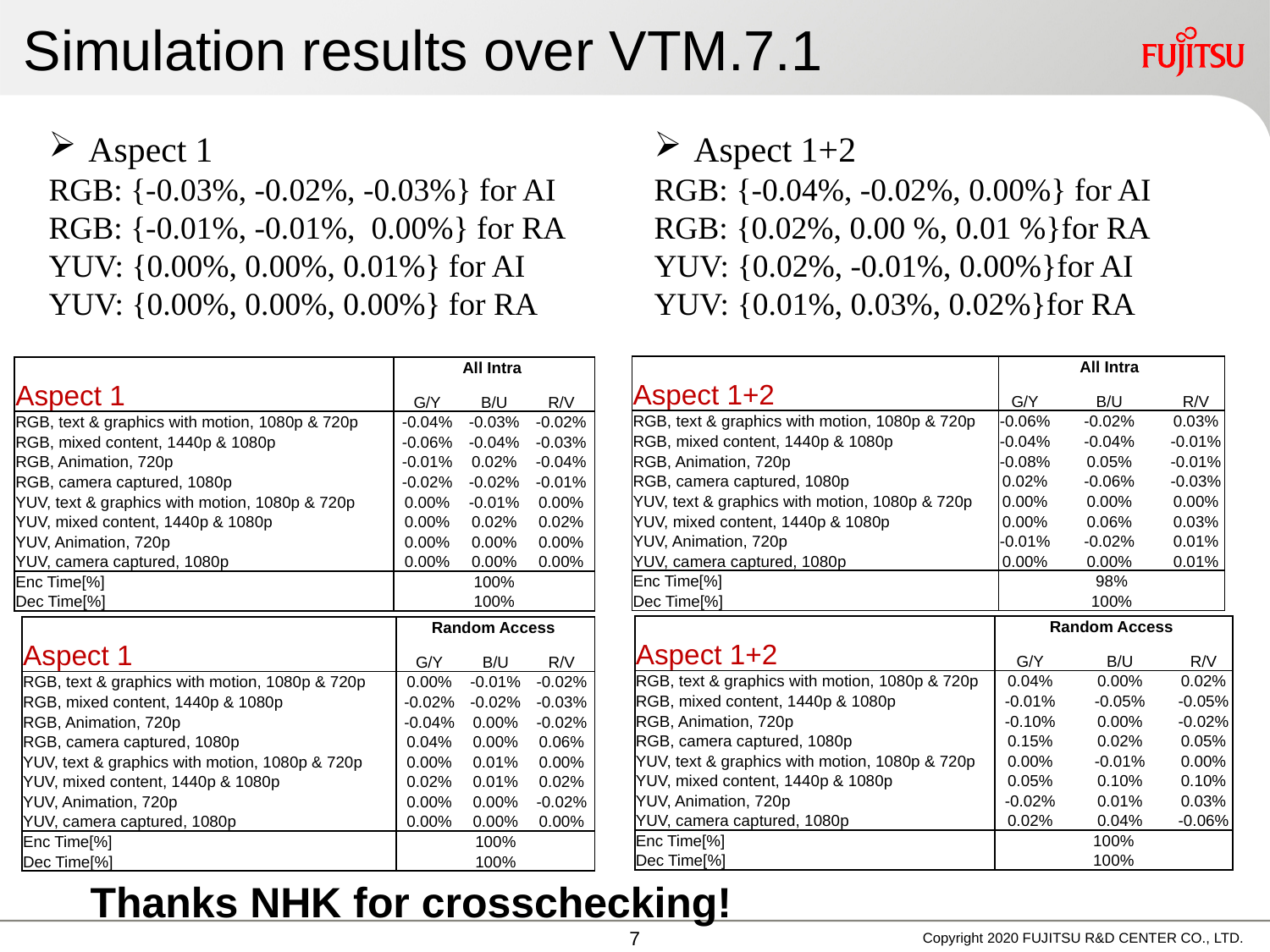

# Simulation results over VTM.7.1
Aspect 1
RGB: {-0.03%, -0.02%, -0.03%} for AI
RGB: {-0.01%, -0.01%,  0.00%} for RA
YUV: {0.00%, 0.00%, 0.01%} for AI
YUV: {0.00%, 0.00%, 0.00%} for RA

Aspect 1+2
RGB: {-0.04%, -0.02%, 0.00%} for AI
RGB: {0.02%, 0.00 %, 0.01 %}for RA
YUV: {0.02%, -0.01%, 0.00%}for AI
YUV: {0.01%, 0.03%, 0.02%}for RA

| Aspect 1+2 | All Intra |  |  |
| --- | --- | --- | --- |
|  | G/Y | B/U | R/V |
| RGB, text & graphics with motion, 1080p & 720p | -0.06% | -0.02% | 0.03% |
| RGB, mixed content, 1440p & 1080p | -0.04% | -0.04% | -0.01% |
| RGB, Animation, 720p | -0.08% | 0.05% | -0.01% |
| RGB, camera captured, 1080p | 0.02% | -0.06% | -0.03% |
| YUV, text & graphics with motion, 1080p & 720p | 0.00% | 0.00% | 0.00% |
| YUV, mixed content, 1440p & 1080p | 0.00% | 0.06% | 0.03% |
| YUV, Animation, 720p | -0.01% | -0.02% | 0.01% |
| YUV, camera captured, 1080p | 0.00% | 0.00% | 0.01% |
| Enc Time[%] | 98% |  |  |
| Dec Time[%] | 100% |  |  |
| Aspect 1 | All Intra |  |  |
| --- | --- | --- | --- |
|  | G/Y | B/U | R/V |
| RGB, text & graphics with motion, 1080p & 720p | -0.04% | -0.03% | -0.02% |
| RGB, mixed content, 1440p & 1080p | -0.06% | -0.04% | -0.03% |
| RGB, Animation, 720p | -0.01% | 0.02% | -0.04% |
| RGB, camera captured, 1080p | -0.02% | -0.02% | -0.01% |
| YUV, text & graphics with motion, 1080p & 720p | 0.00% | -0.01% | 0.00% |
| YUV, mixed content, 1440p & 1080p | 0.00% | 0.02% | 0.02% |
| YUV, Animation, 720p | 0.00% | 0.00% | 0.00% |
| YUV, camera captured, 1080p | 0.00% | 0.00% | 0.00% |
| Enc Time[%] | 100% |  |  |
| Dec Time[%] | 100% |  |  |
| Aspect 1+2 | Random Access |  |  |
| --- | --- | --- | --- |
|  | G/Y | B/U | R/V |
| RGB, text & graphics with motion, 1080p & 720p | 0.04% | 0.00% | 0.02% |
| RGB, mixed content, 1440p & 1080p | -0.01% | -0.05% | -0.05% |
| RGB, Animation, 720p | -0.10% | 0.00% | -0.02% |
| RGB, camera captured, 1080p | 0.15% | 0.02% | 0.05% |
| YUV, text & graphics with motion, 1080p & 720p | 0.00% | -0.01% | 0.00% |
| YUV, mixed content, 1440p & 1080p | 0.05% | 0.10% | 0.10% |
| YUV, Animation, 720p | -0.02% | 0.01% | 0.03% |
| YUV, camera captured, 1080p | 0.02% | 0.04% | -0.06% |
| Enc Time[%] | 100% |  |  |
| Dec Time[%] | 100% |  |  |
| Aspect 1 | Random Access |  |  |
| --- | --- | --- | --- |
|  | G/Y | B/U | R/V |
| RGB, text & graphics with motion, 1080p & 720p | 0.00% | -0.01% | -0.02% |
| RGB, mixed content, 1440p & 1080p | -0.02% | -0.02% | -0.03% |
| RGB, Animation, 720p | -0.04% | 0.00% | -0.02% |
| RGB, camera captured, 1080p | 0.04% | 0.00% | 0.06% |
| YUV, text & graphics with motion, 1080p & 720p | 0.00% | 0.01% | 0.00% |
| YUV, mixed content, 1440p & 1080p | 0.02% | 0.01% | 0.02% |
| YUV, Animation, 720p | 0.00% | 0.00% | -0.02% |
| YUV, camera captured, 1080p | 0.00% | 0.00% | 0.00% |
| Enc Time[%] | 100% |  |  |
| Dec Time[%] | 100% |  |  |
Thanks NHK for crosschecking!
7
Copyright 2020 FUJITSU R&D CENTER CO., LTD.